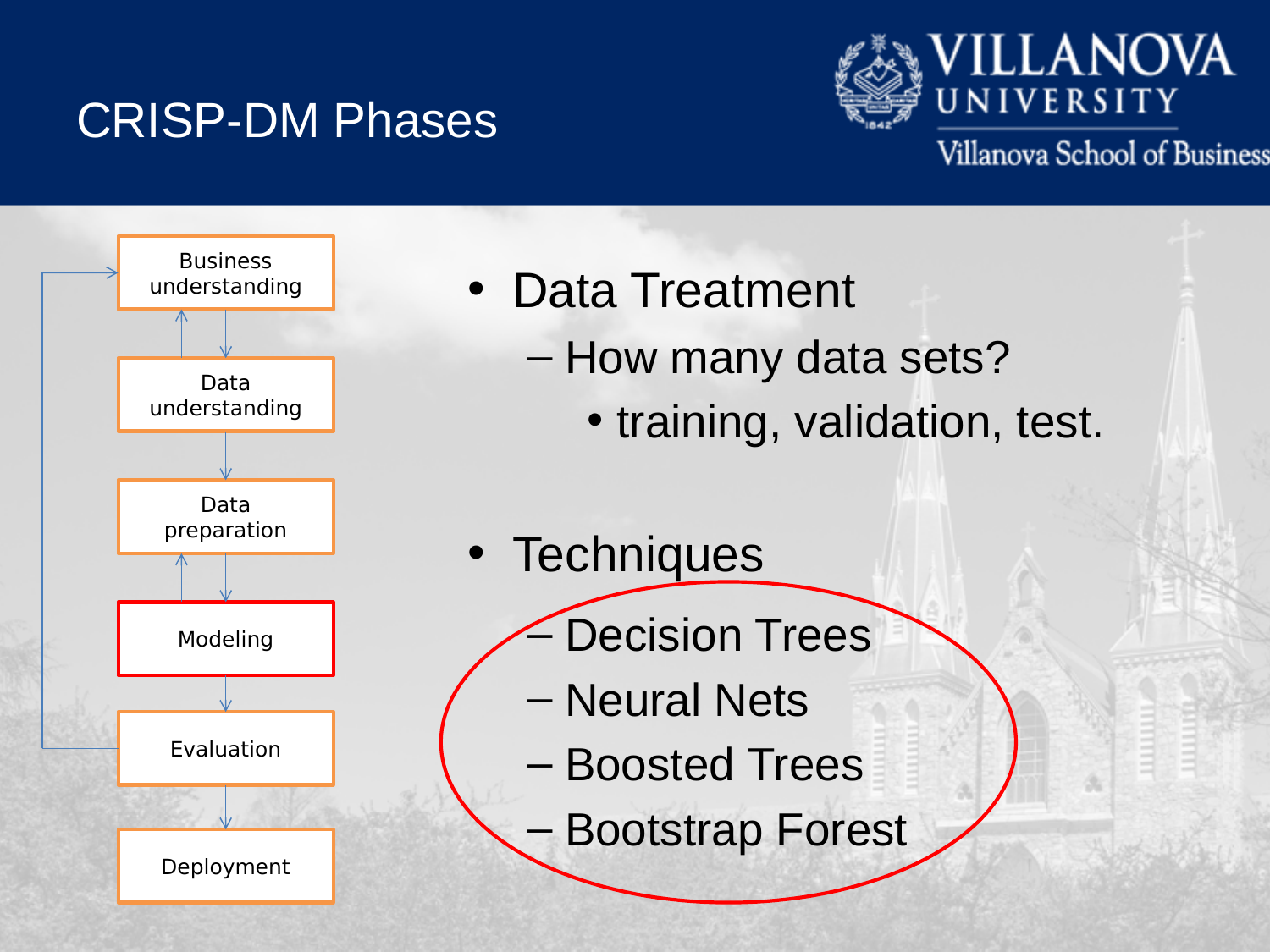

# CRISP-DM Phases
Business
understanding
Data
understanding
Data
preparation
Modeling
Evaluation
Deployment
Data Treatment
How many data sets?
training, validation, test.

Techniques

Decision Trees
Neural Nets
Boosted Trees
Bootstrap Forest